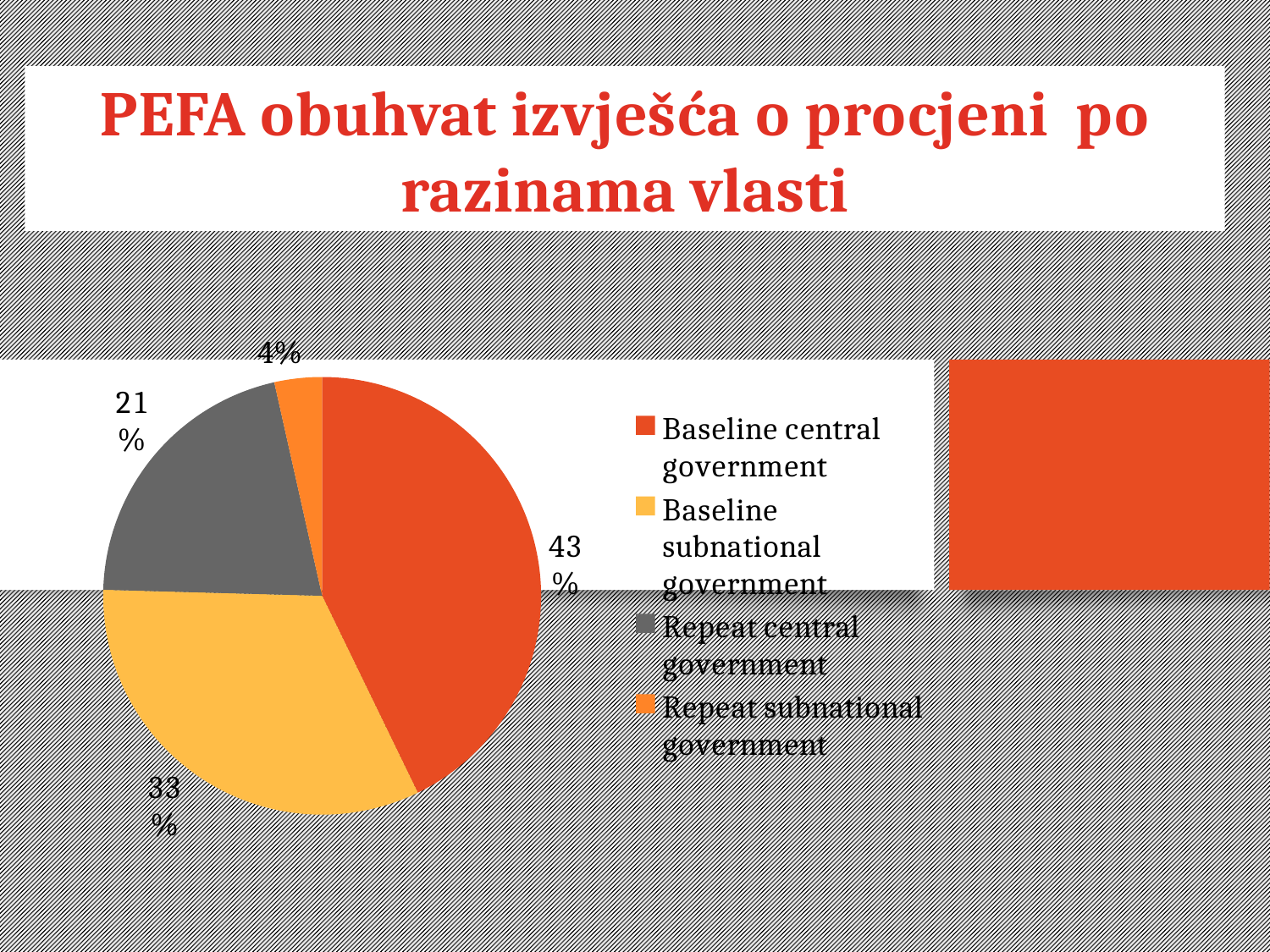

PEFA obuhvat izvješća o procjeni  po razinama vlasti

### Chart

| Category |  |  |  |  |  |  |  |  |
|---|---|---|---|---|---|---|---|---|
| Baseline central government | 122.0 | 16.0 | 26.0 | 11.0 | 7.0 | 0.0 | 43.0 | 1.0 |
| Baseline subnational government | 93.0 | 12.0 | 16.0 | 1.0 | 7.0 | 1.0 | 49.0 | 1.0 |
| Repeat central government | 60.0 | 7.0 | 13.0 | 1.0 | 2.0 | 0.0 | 30.0 | 0.0 |
| Repeat subnational government | 10.0 | 0.0 | 1.0 | 0.0 | 1.0 | 0.0 | 7.0 | 0.0 |